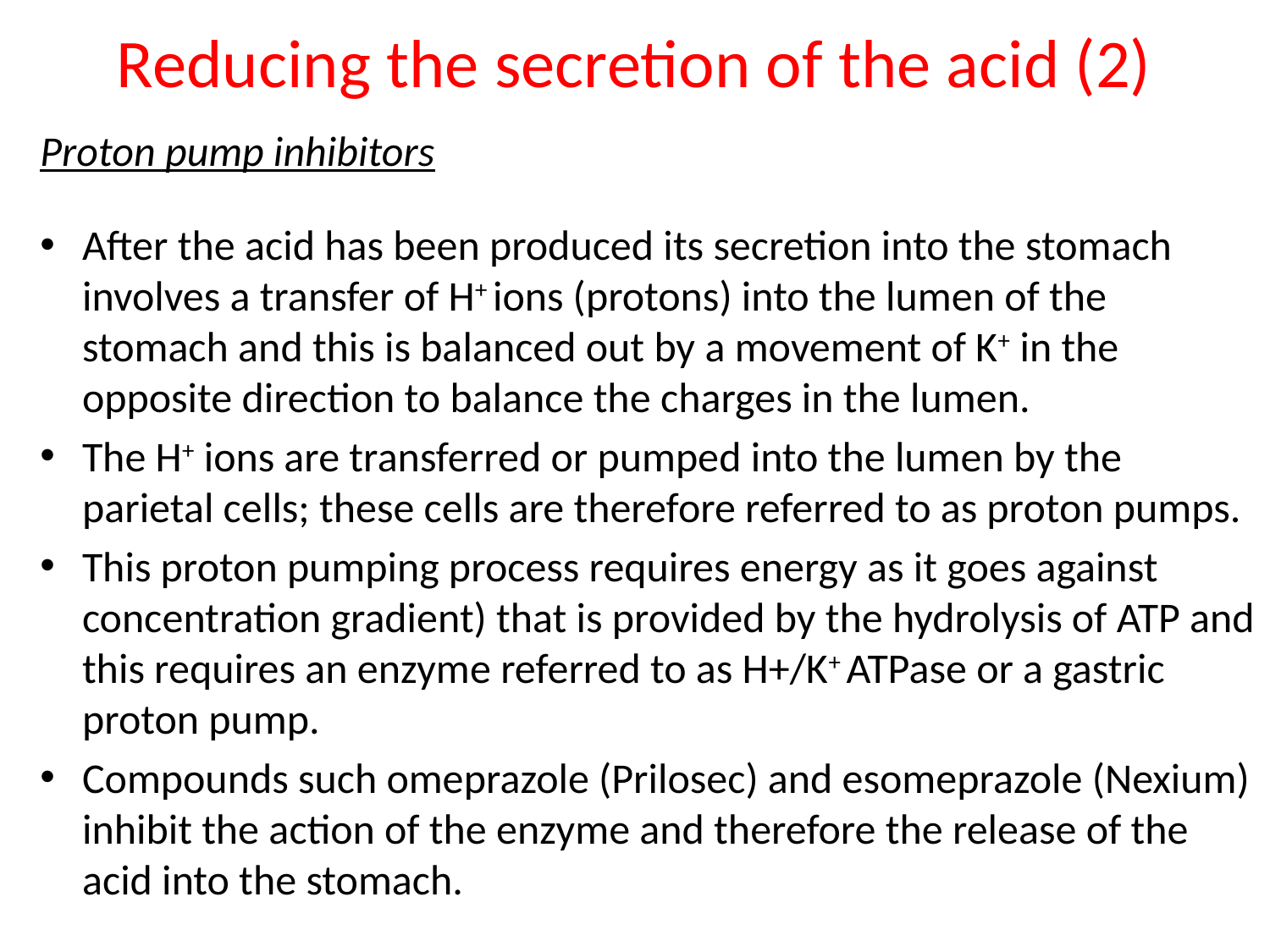

# Reducing the secretion of the acid (2)
Proton pump inhibitors

After the acid has been produced its secretion into the stomach involves a transfer of H+ ions (protons) into the lumen of the stomach and this is balanced out by a movement of K+ in the opposite direction to balance the charges in the lumen.
The H+ ions are transferred or pumped into the lumen by the parietal cells; these cells are therefore referred to as proton pumps.
This proton pumping process requires energy as it goes against concentration gradient) that is provided by the hydrolysis of ATP and this requires an enzyme referred to as H+/K+ ATPase or a gastric proton pump.
Compounds such omeprazole (Prilosec) and esomeprazole (Nexium) inhibit the action of the enzyme and therefore the release of the acid into the stomach.